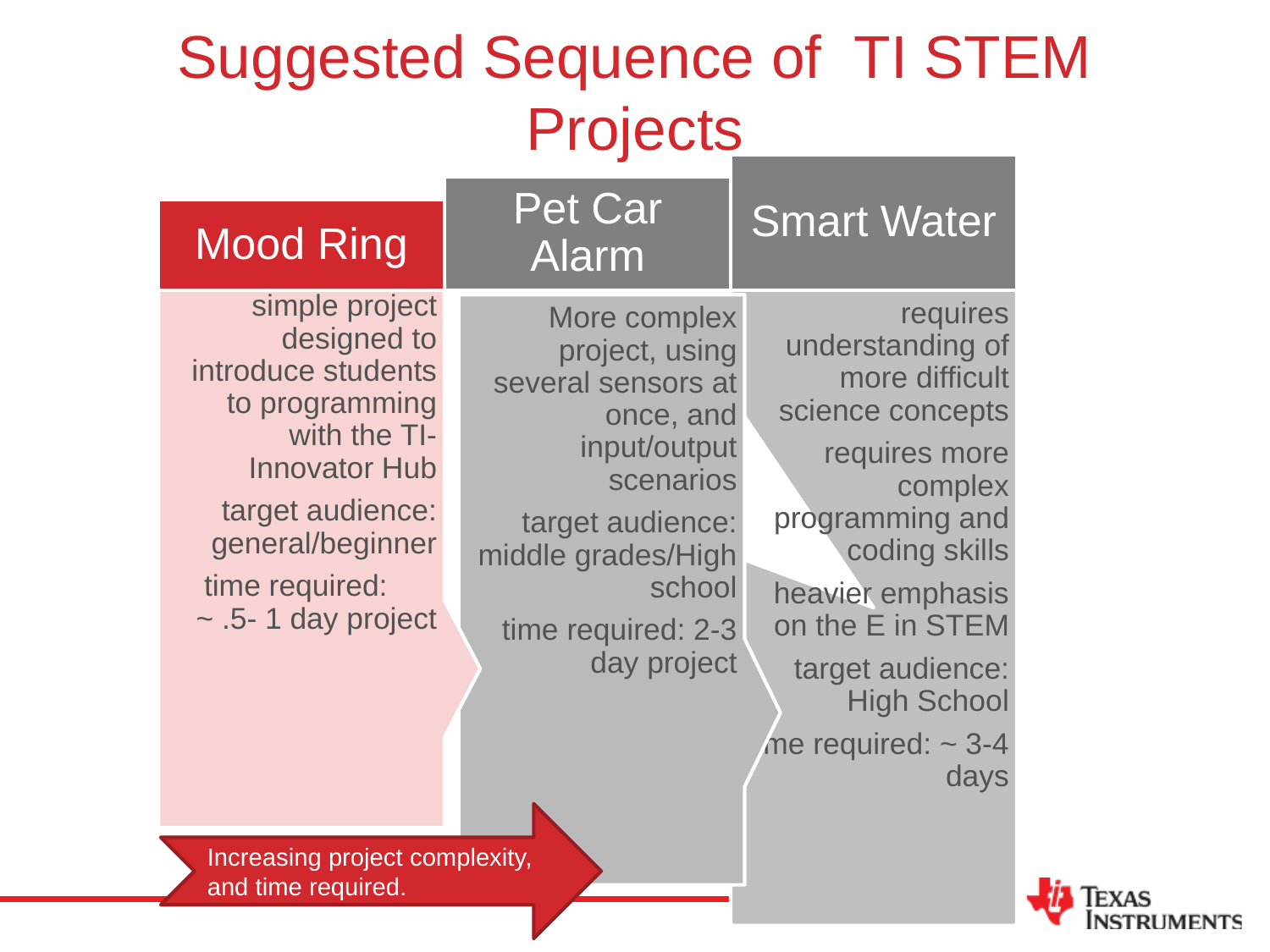

# Suggested Sequence of  TI STEM Projects
requires understanding of more difficult science concepts
requires more complex programming and coding skills
heavier emphasis on the E in STEM
target audience: High School
time required: ~ 3-4 days
Smart Water
More complex project, using several sensors at once, and input/output scenarios
target audience: middle grades/High school
time required: 2-3 day project
Pet Car Alarm
simple project designed to introduce students to programming with the TI-Innovator Hub
target audience: general/beginner
time required:       ~ .5- 1 day project
Mood Ring
Increasing project complexity, and time required.